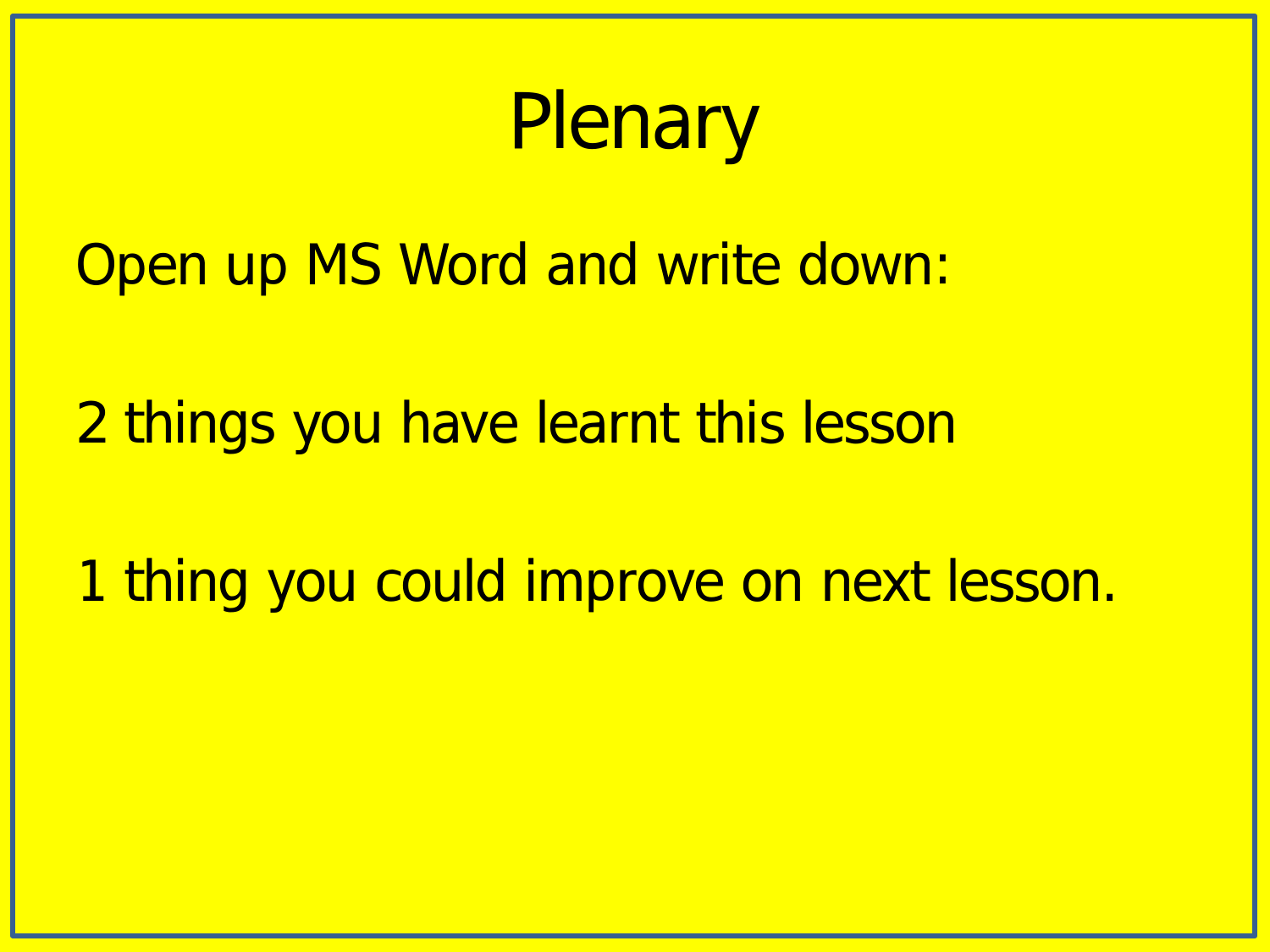

# Plenary
Open up MS Word and write down:

2 things you have learnt this lesson

1 thing you could improve on next lesson.